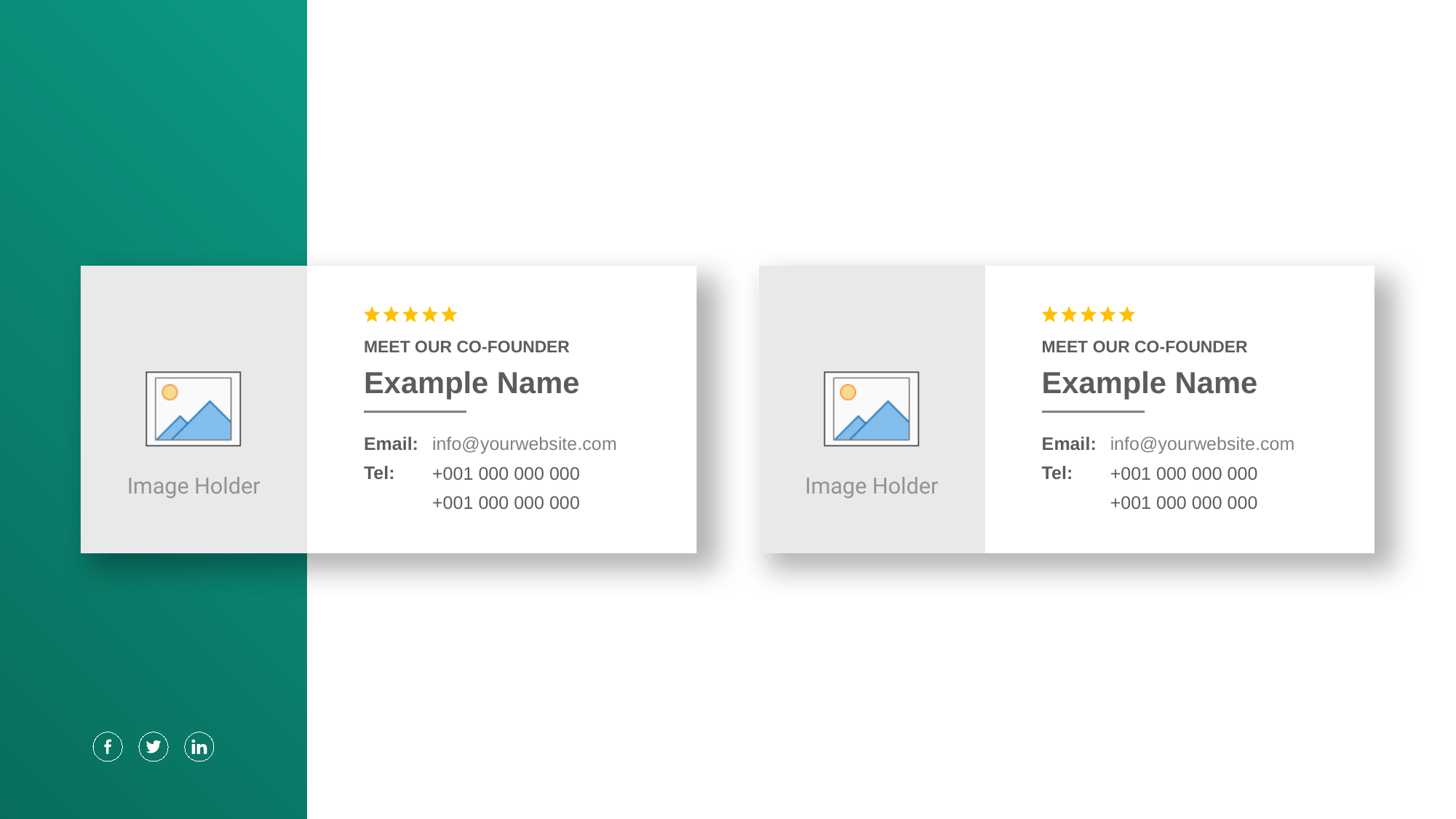

MEET OUR CO-FOUNDER
Example Name
MEET OUR CO-FOUNDER
Example Name
Email:
info@yourwebsite.com
Email:
info@yourwebsite.com
Tel:
Tel:
+001 000 000 000
+001 000 000 000
+001 000 000 000
+001 000 000 000